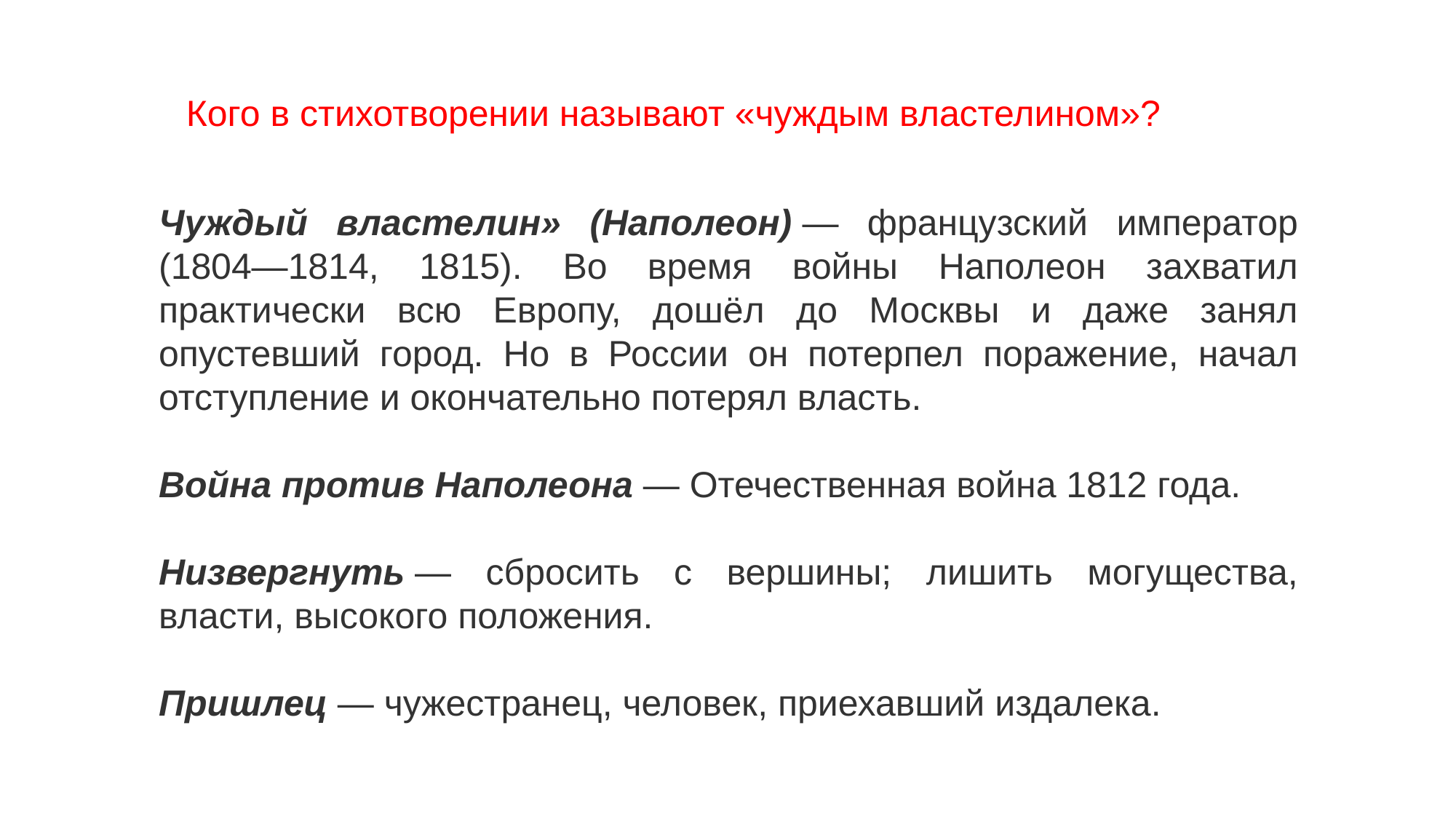

Кого в стихотворении называют «чуждым властелином»?
Чуждый властелин» (Наполеон) — французский император (1804—1814, 1815). Во время войны Наполеон захватил практически всю Европу, дошёл до Москвы и даже занял опустевший город. Но в России он потерпел поражение, начал отступление и окончательно потерял власть.
Война против Наполеона — Отечественная война 1812 года.
Низвергнуть — сбросить с вершины; лишить могущества, власти, высокого положения.
Пришлец — чужестранец, человек, приехавший издалека.